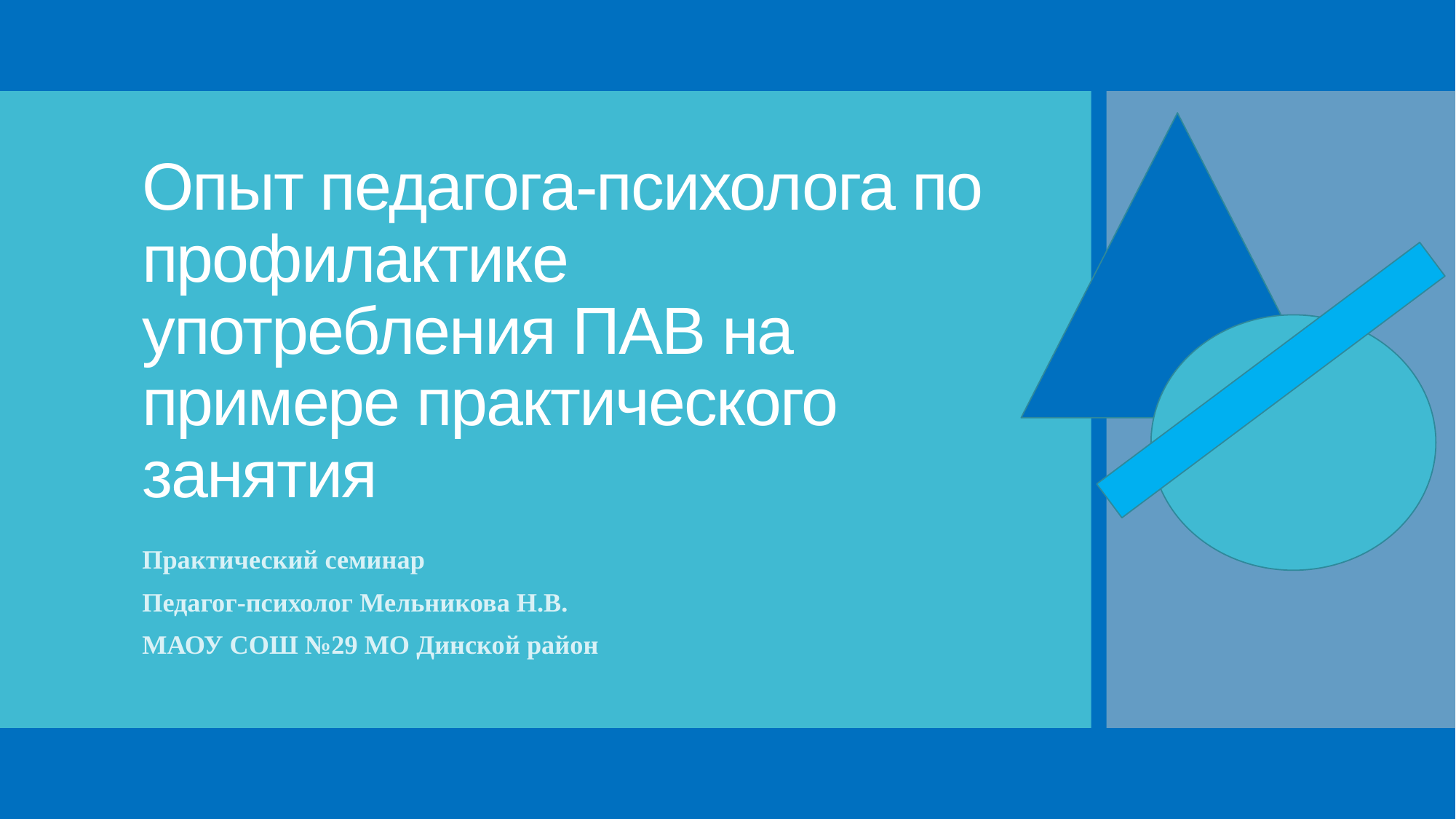

# Опыт педагога-психолога по профилактике употребления ПАВ на примере практического занятия

Практический семинар
Педагог-психолог Мельникова Н.В.
МАОУ СОШ №29 МО Динской район